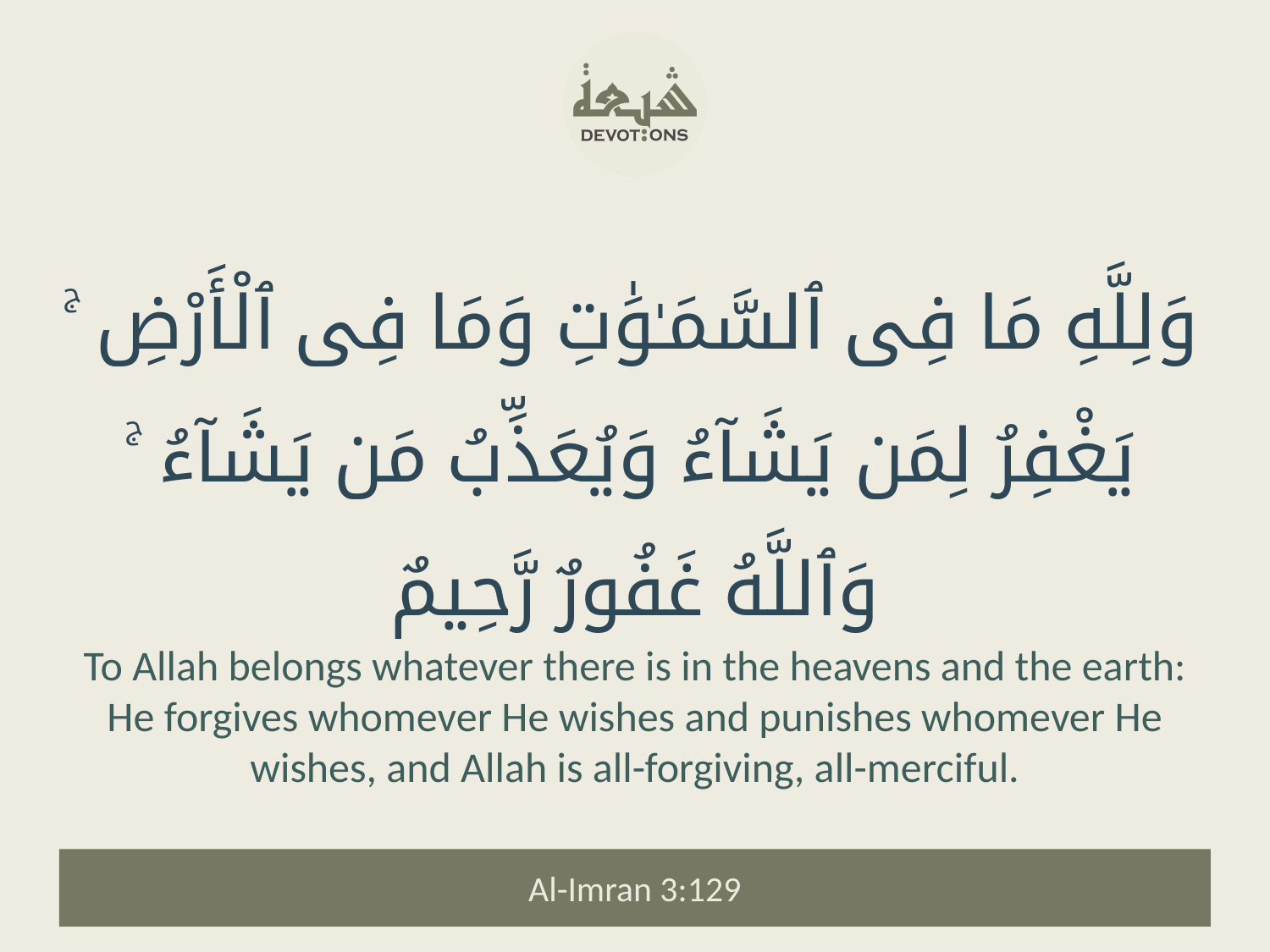

وَلِلَّهِ مَا فِى ٱلسَّمَـٰوَٰتِ وَمَا فِى ٱلْأَرْضِ ۚ يَغْفِرُ لِمَن يَشَآءُ وَيُعَذِّبُ مَن يَشَآءُ ۚ وَٱللَّهُ غَفُورٌ رَّحِيمٌ
To Allah belongs whatever there is in the heavens and the earth: He forgives whomever He wishes and punishes whomever He wishes, and Allah is all-forgiving, all-merciful.
Al-Imran 3:129